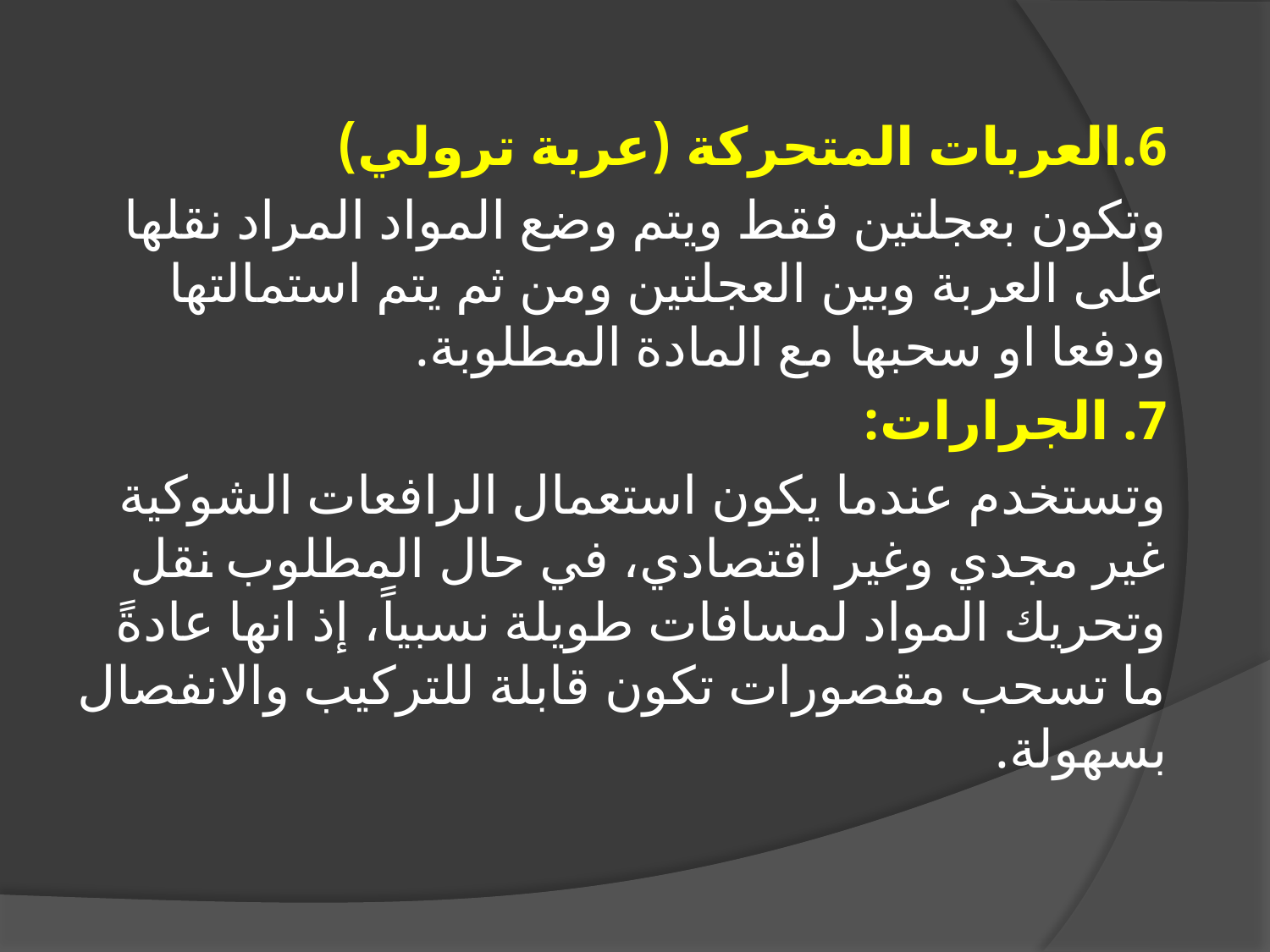

#
6.العربات المتحركة (عربة ترولي)
وتكون بعجلتين فقط ويتم وضع المواد المراد نقلها على العربة وبين العجلتين ومن ثم يتم استمالتها ودفعا او سحبها مع المادة المطلوبة.
7. الجرارات:
وتستخدم عندما يكون استعمال الرافعات الشوكية غير مجدي وغير اقتصادي، في حال المطلوب نقل وتحريك المواد لمسافات طويلة نسبياً، إذ انها عادةً ما تسحب مقصورات تكون قابلة للتركيب والانفصال بسهولة.